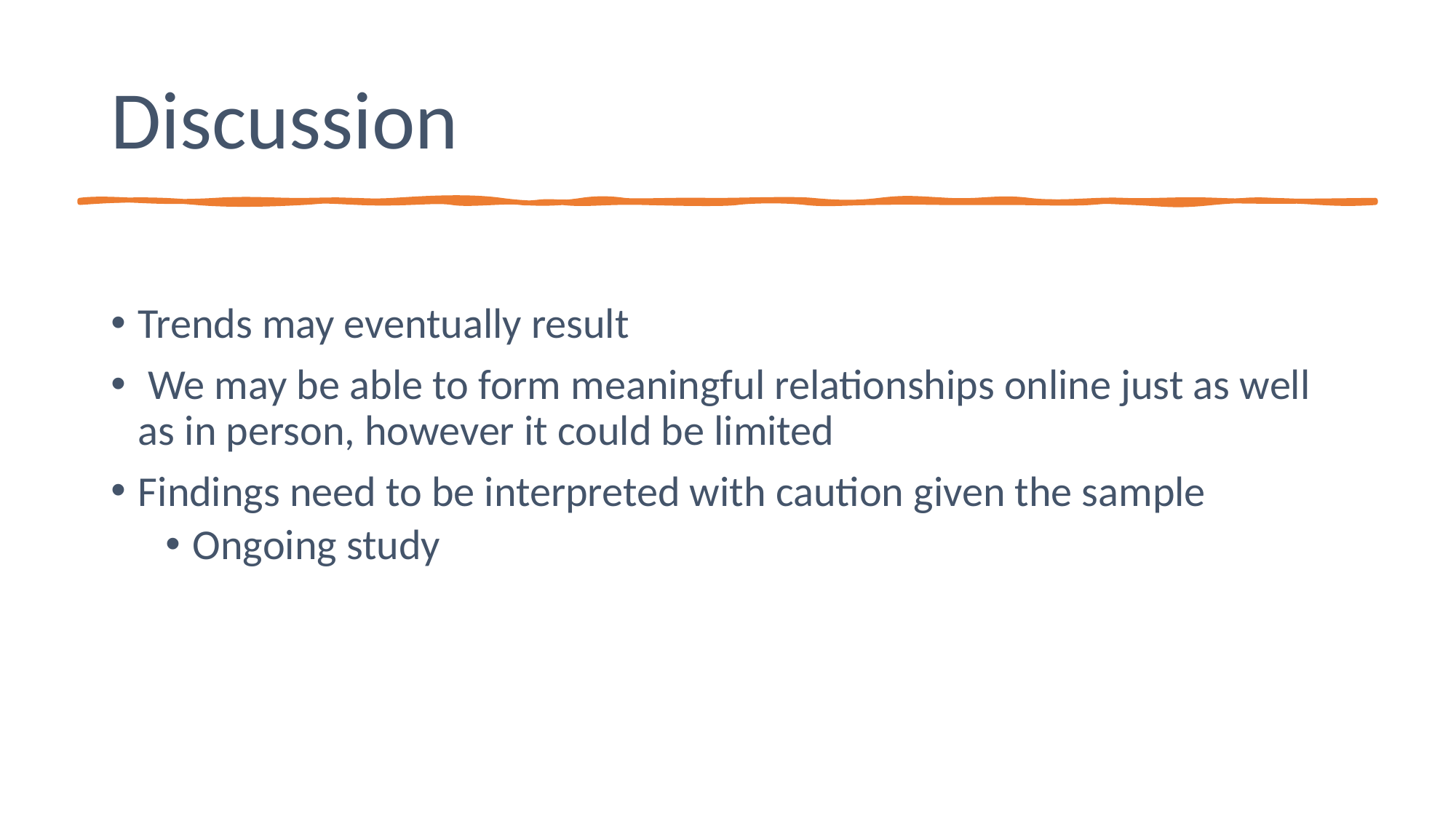

# Discussion

Trends may eventually result
 We may be able to form meaningful relationships online just as well as in person, however it could be limited
Findings need to be interpreted with caution given the sample
Ongoing study